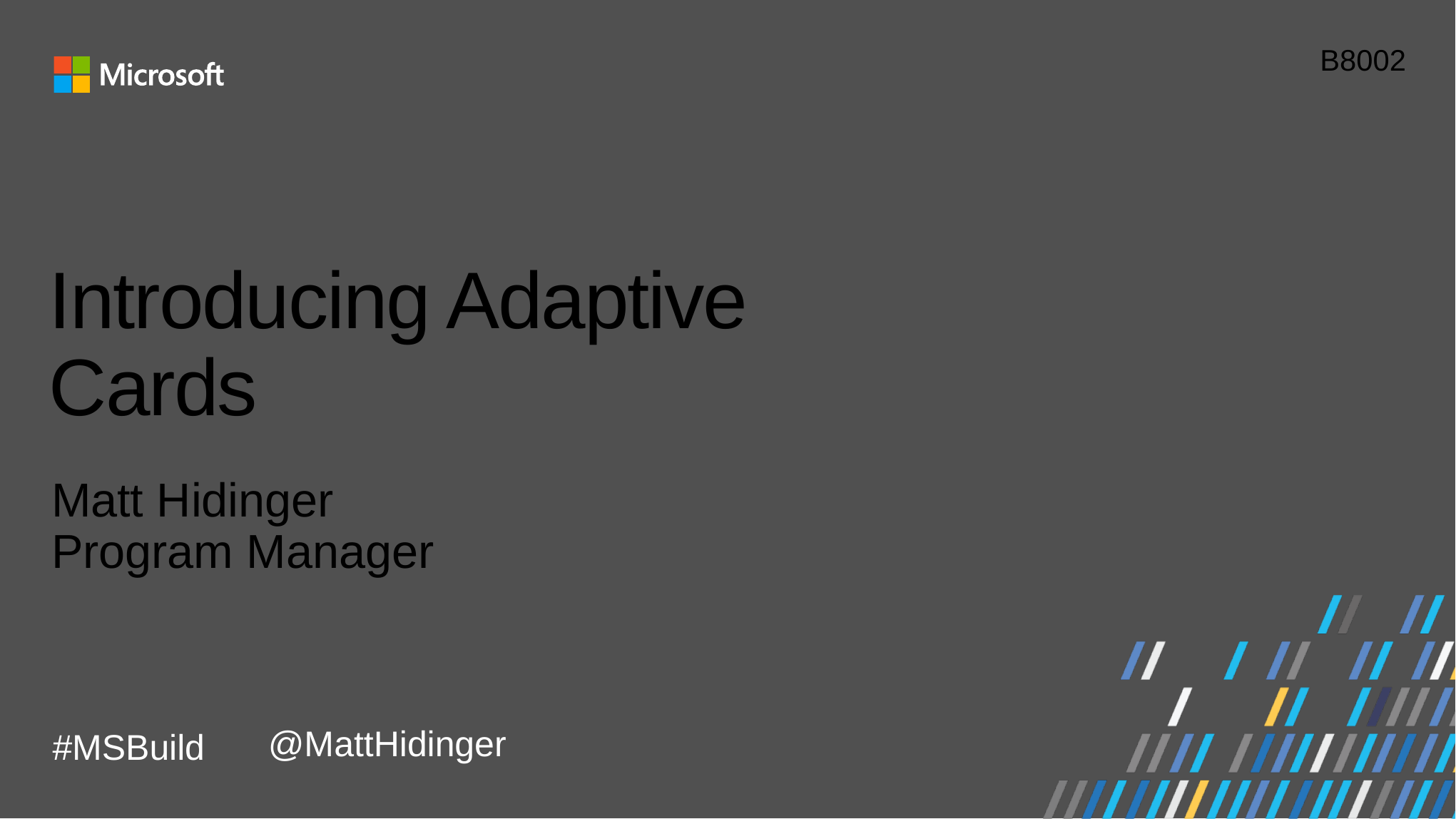

B8002
# Introducing Adaptive Cards
Matt Hidinger
Program Manager
@MattHidinger